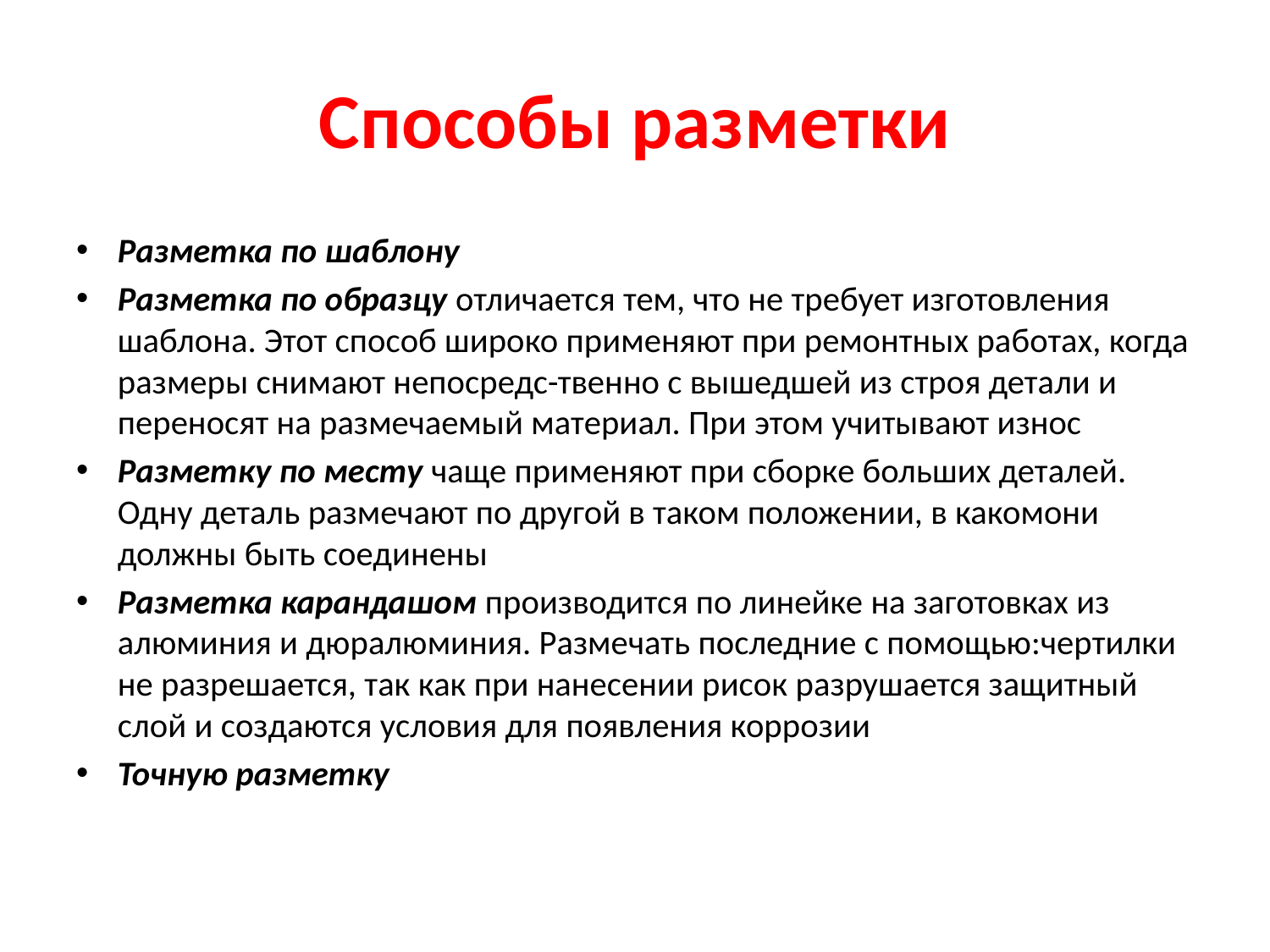

# Способы разметки
Разметка по шаблону
Разметка по образцу отличается тем, что не требует изготовления шаблона. Этот способ широко применяют при ремонтных работах, когда размеры снимают непосредс-твенно с вышедшей из строя детали и переносят на размечаемый материал. При этом учитывают износ
Разметку по месту чаще применяют при сборке больших деталей. Одну деталь размечают по другой в таком положении, в какомони должны быть соединены
Разметка карандашом производится по линейке на заготовках из алюминия и дюралюминия. Размечать последние с помощью:чертилки не разрешается, так как при нанесении рисок разрушается защитный слой и создаются условия для появления коррозии
Точную разметку